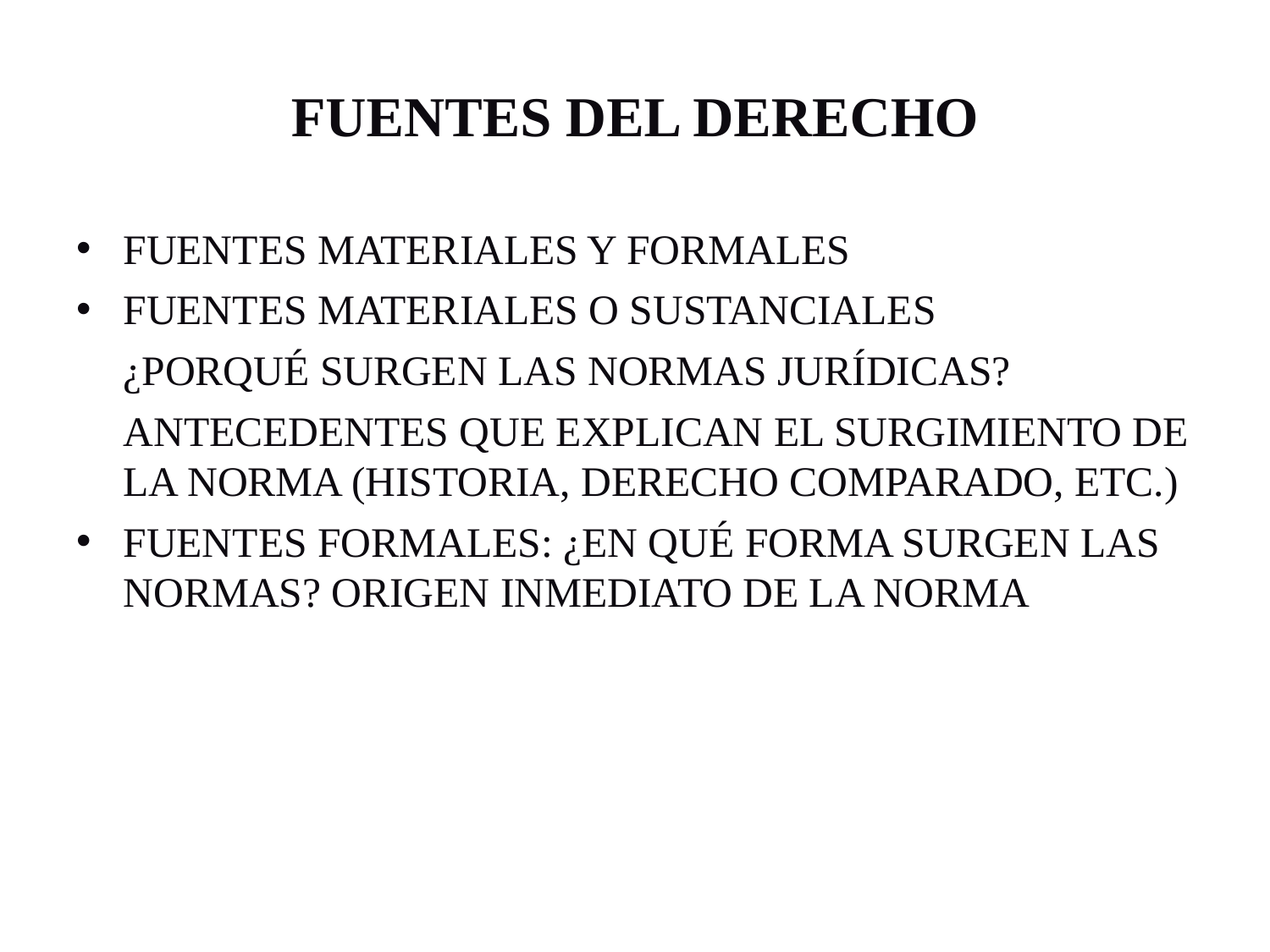

# FUENTES DEL DERECHO
FUENTES MATERIALES Y FORMALES
FUENTES MATERIALES O SUSTANCIALES
¿PORQUÉ SURGEN LAS NORMAS JURÍDICAS?
ANTECEDENTES QUE EXPLICAN EL SURGIMIENTO DE LA NORMA (HISTORIA, DERECHO COMPARADO, ETC.)
FUENTES FORMALES: ¿EN QUÉ FORMA SURGEN LAS NORMAS? ORIGEN INMEDIATO DE LA NORMA